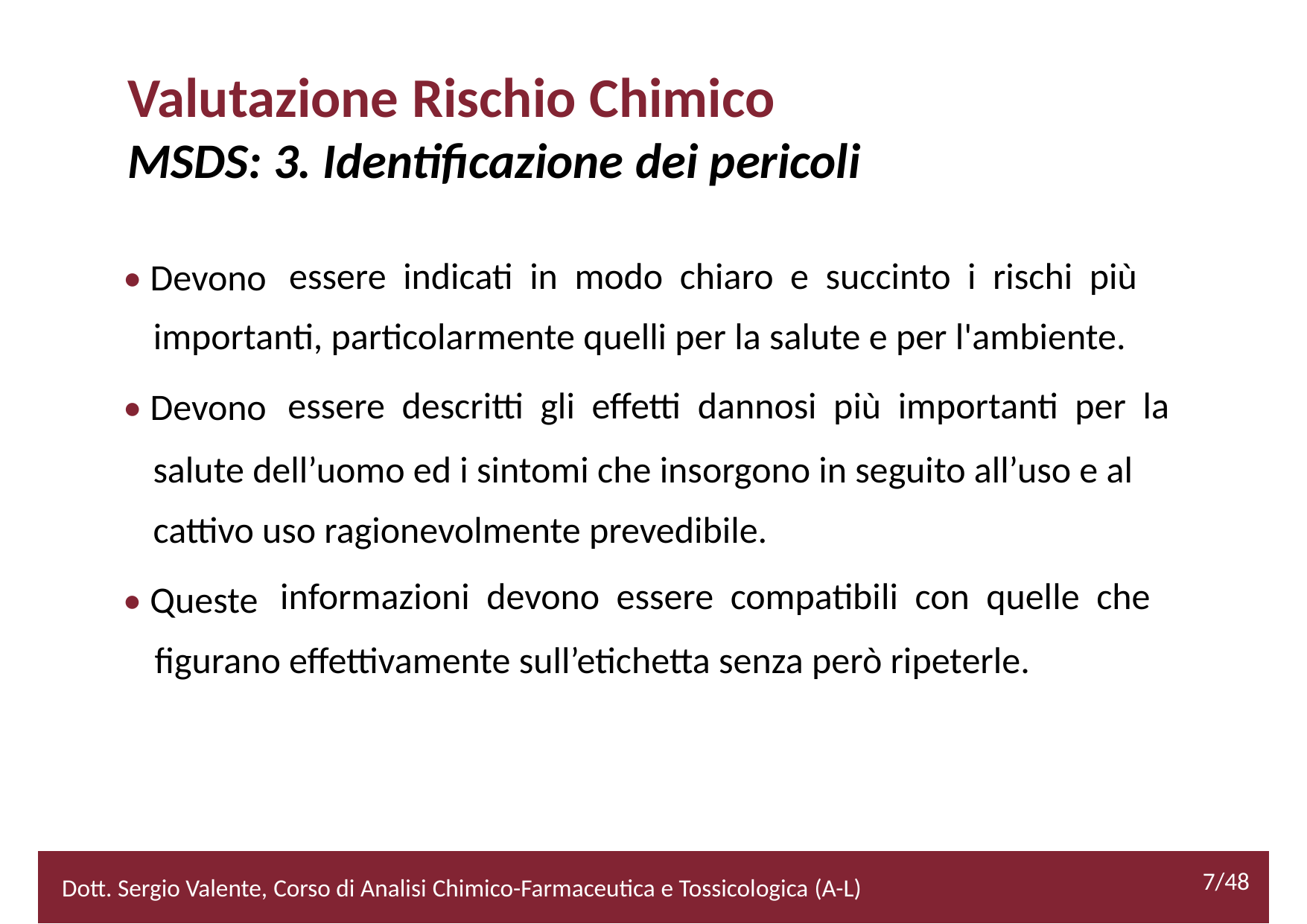

Valutazione Rischio Chimico
MSDS: 3. Identificazione dei pericoli
• Devono
essere  indicati  in  modo  chiaro  e  succinto  i  rischi  più
importanti, particolarmente quelli per la salute e per l'ambiente.
• Devono
essere  descritti  gli  effetti  dannosi  più  importanti  per  la
salute dell’uomo ed i sintomi che insorgono in seguito all’uso e al

cattivo uso ragionevolmente prevedibile.
• Queste
informazioni  devono  essere  compatibili  con  quelle  che
figurano effettivamente sull’etichetta senza però ripeterle.

7/48
2/52
Dott. Sergio Valente, Corso di Analisi Chimico-Farmaceutica e Tossicologica (A-L)